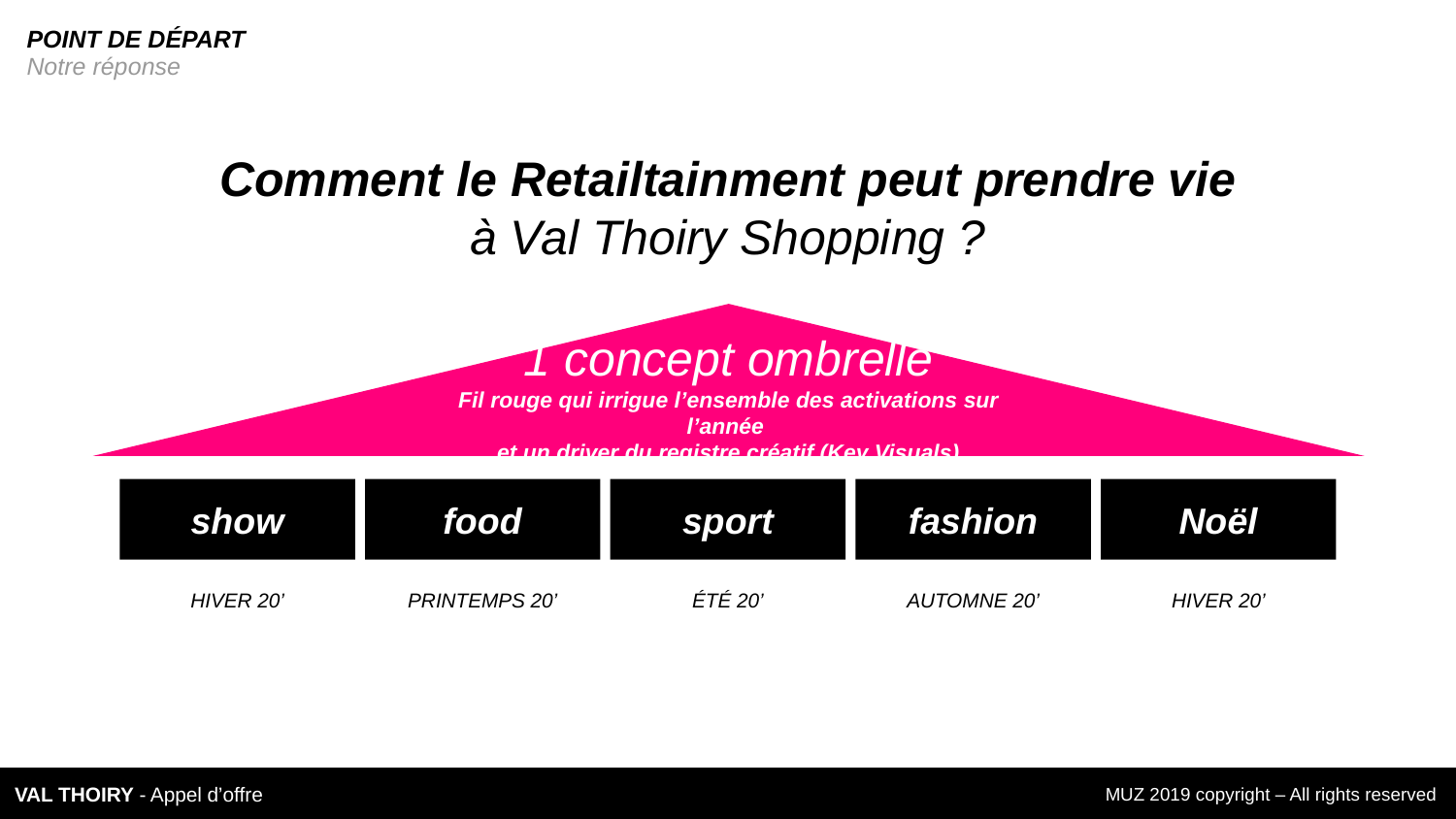

POINT DE DÉPART
Notre réponse
Comment le Retailtainment peut prendre vie
à Val Thoiry Shopping ?
1 concept ombrelle
Fil rouge qui irrigue l’ensemble des activations sur l’année
et un driver du registre créatif (Key Visuals)

show
food
sport
fashion
Noël
HIVER 20’
PRINTEMPS 20’
ÉTÉ 20’
AUTOMNE 20’
HIVER 20’